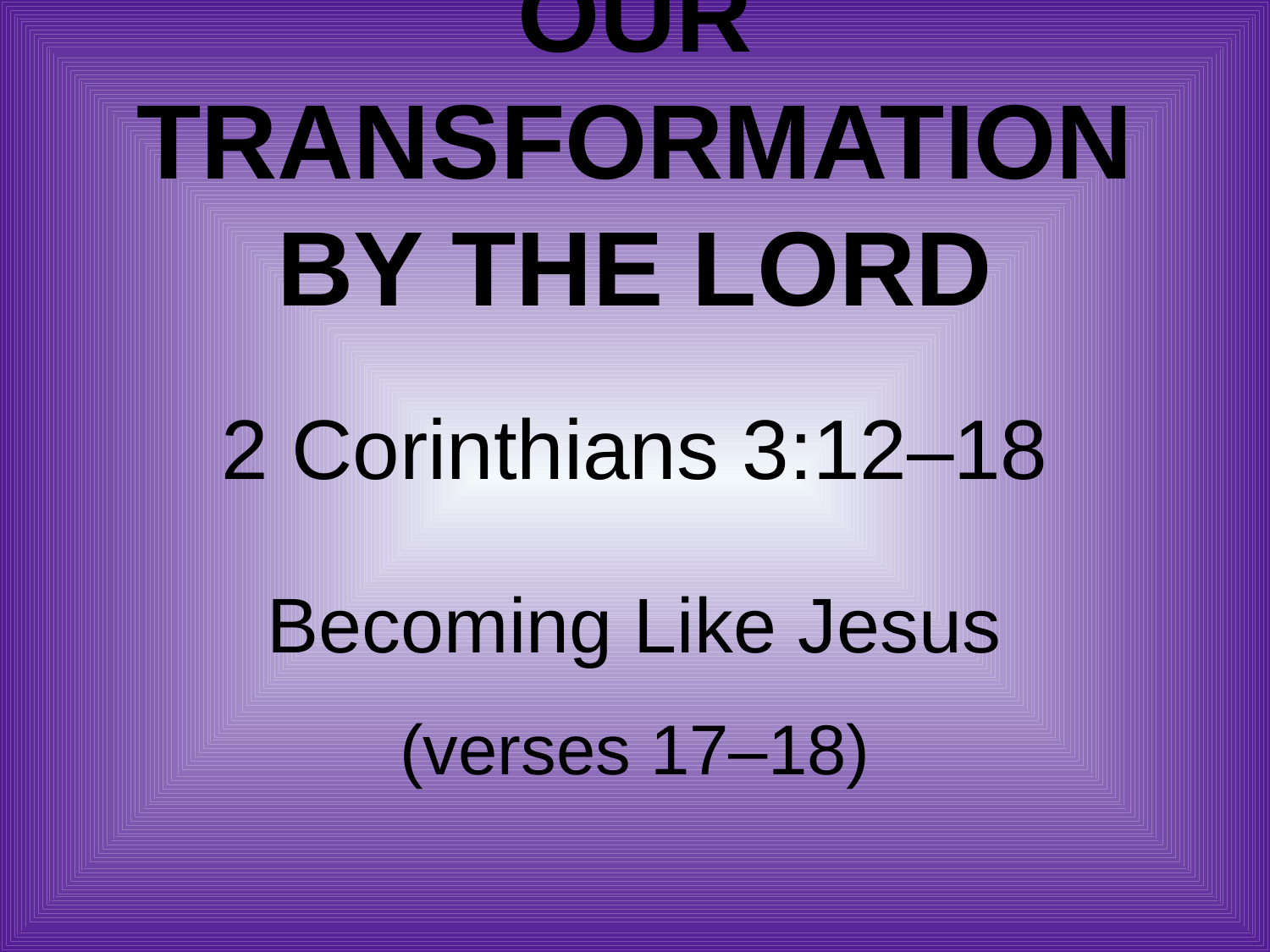

# Our Transformation by the Lord
2 Corinthians 3:12–18

Becoming Like Jesus
(verses 17–18)